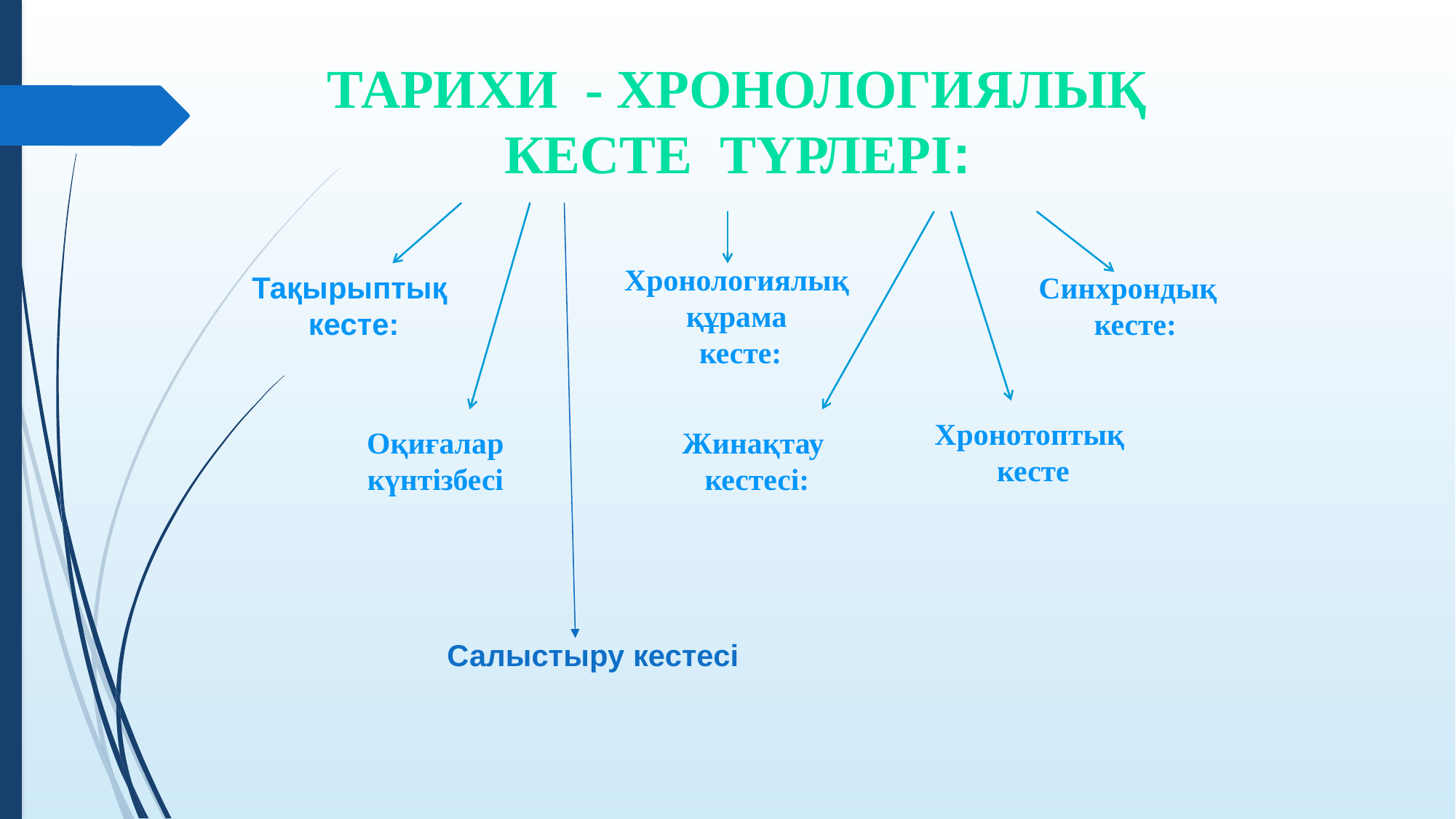

Тарихи  - Хронологиялық кесте  түрлері:
Хронологиялық
құрама
кесте:
Тақырыптық
кесте:
Синхрондық
 кесте:
Хронотоптық
кесте
Оқиғалар
 күнтізбесі
Жинақтау
кестесі:
Салыстыру кестесі